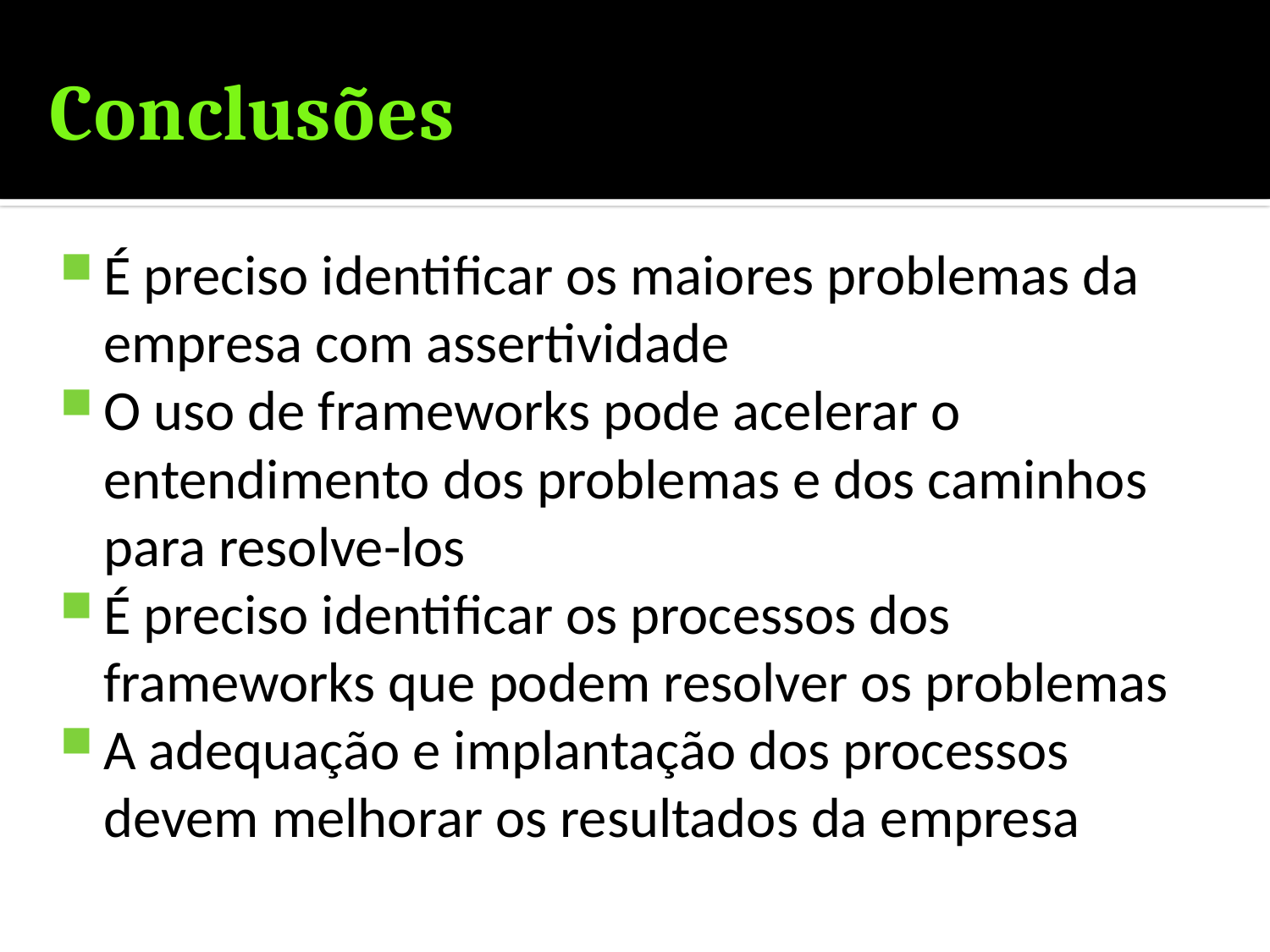

# Conclusões
É preciso identificar os maiores problemas da empresa com assertividade
O uso de frameworks pode acelerar o entendimento dos problemas e dos caminhos para resolve-los
É preciso identificar os processos dos frameworks que podem resolver os problemas
A adequação e implantação dos processos devem melhorar os resultados da empresa